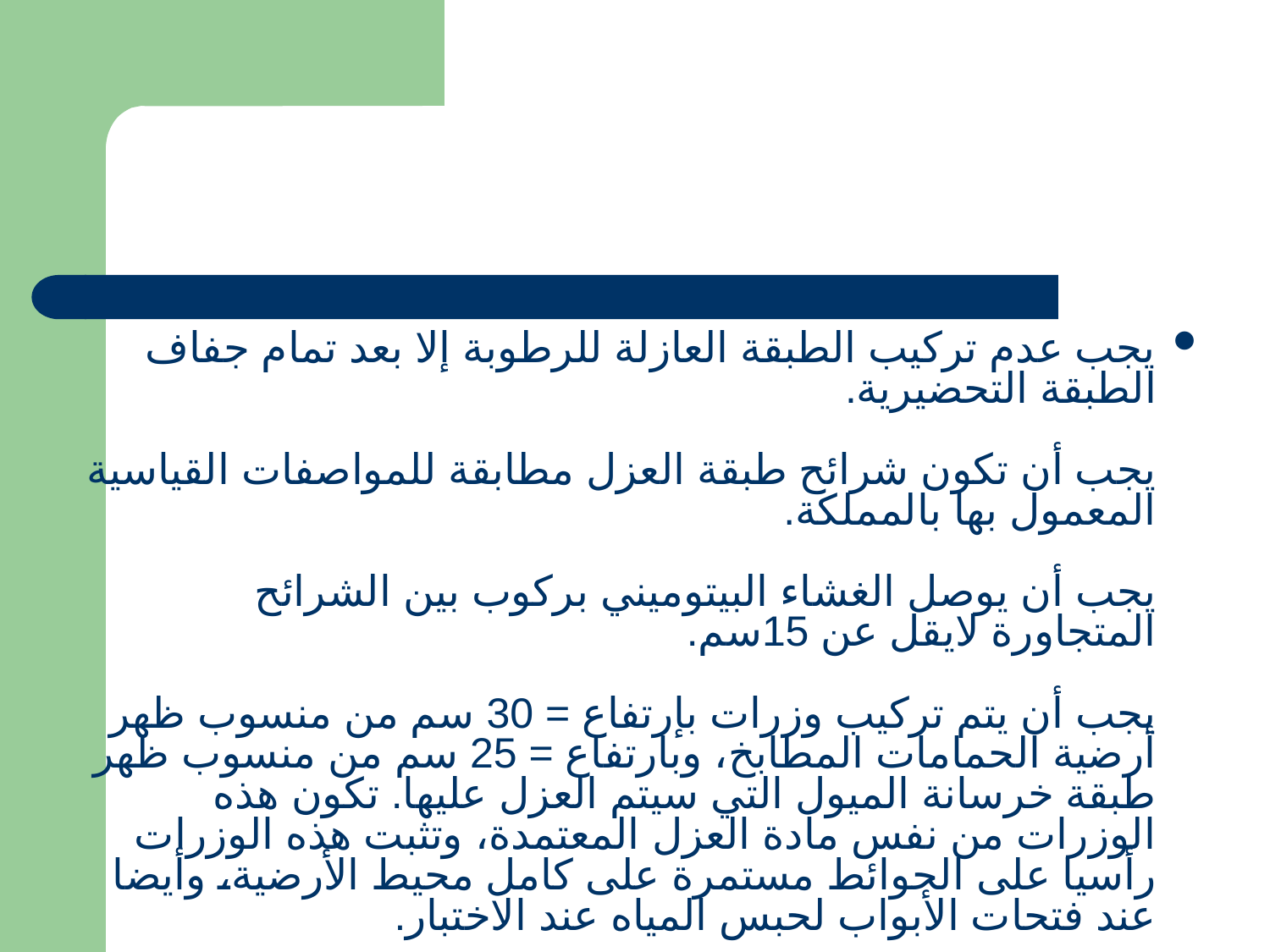

#
يجب عدم تركيب الطبقة العازلة للرطوبة إلا بعد تمام جفاف الطبقة التحضيرية.
يجب أن تكون شرائح طبقة العزل مطابقة للمواصفات القياسية المعمول بها بالمملكة.
يجب أن يوصل الغشاء البيتوميني بركوب بين الشرائح المتجاورة لايقل عن 15سم.
يجب أن يتم تركيب وزرات بإرتفاع = 30 سم من منسوب ظهر أرضية الحمامات المطابخ، وبارتفاع = 25 سم من منسوب ظهر طبقة خرسانة الميول التي سيتم العزل عليها. تكون هذه الوزرات من نفس مادة العزل المعتمدة، وتثبت هذه الوزرات رأسيا على الحوائط مستمرة على كامل محيط الأرضية، وأيضا عند فتحات الأبواب لحبس المياه عند الاختبار.